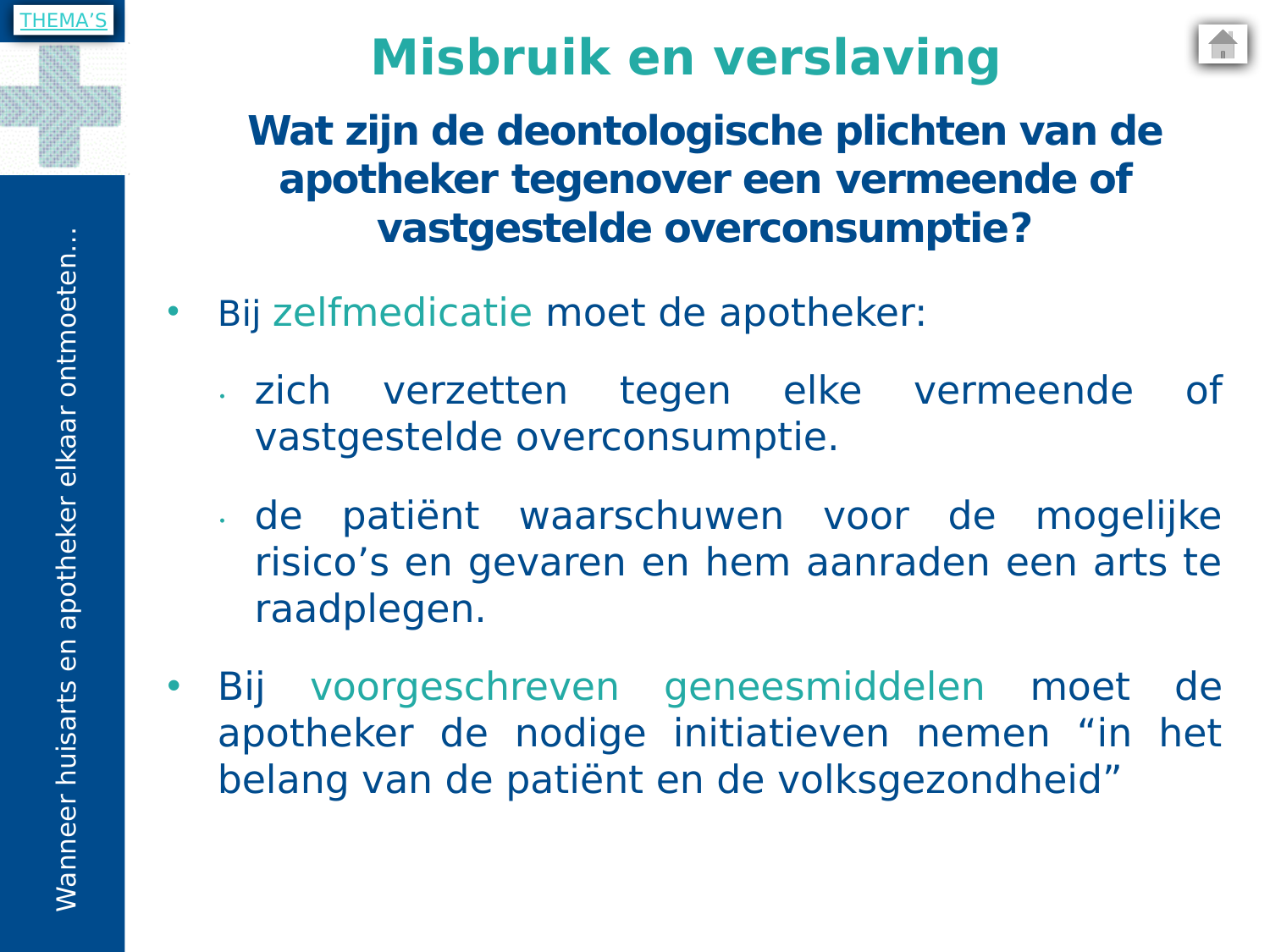

THEMA’S

Misbruik en verslaving
Wat zijn de deontologische plichten van de apotheker tegenover een vermeende of vastgestelde overconsumptie?
Bij zelfmedicatie moet de apotheker:
zich verzetten tegen elke vermeende of vastgestelde overconsumptie.
de patiënt waarschuwen voor de mogelijke risico’s en gevaren en hem aanraden een arts te raadplegen.
Bij voorgeschreven geneesmiddelen moet de apotheker de nodige initiatieven nemen “in het belang van de patiënt en de volksgezondheid”